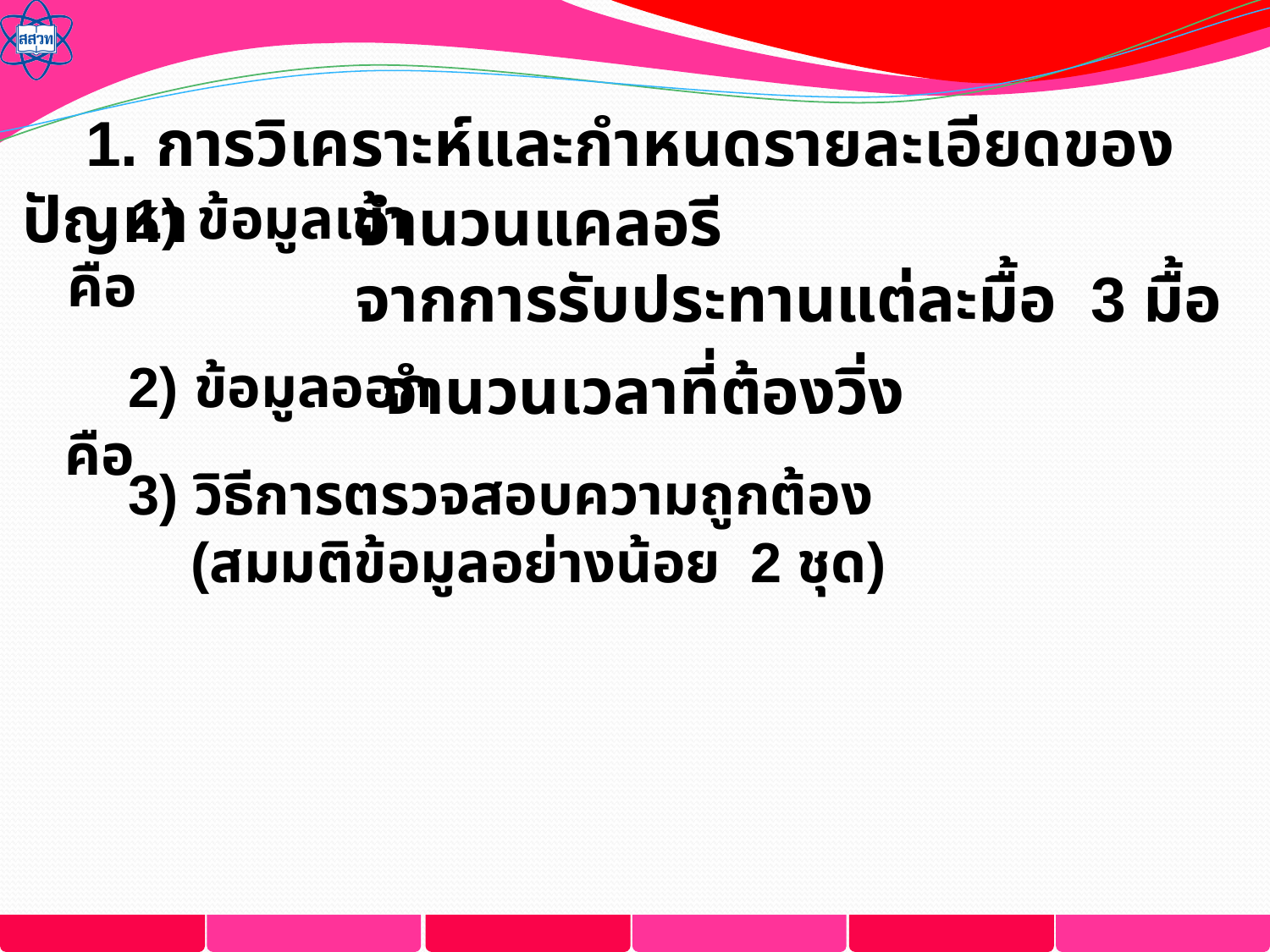

1. การวิเคราะห์และกำหนดรายละเอียดของปัญหา
1) ข้อมูลเข้า คือ
จำนวนแคลอรี
จากการรับประทานแต่ละมื้อ  3 มื้อ
จำนวนเวลาที่ต้องวิ่ง
2) ข้อมูลออก คือ
3) วิธีการตรวจสอบความถูกต้อง
    (สมมติข้อมูลอย่างน้อย  2 ชุด)